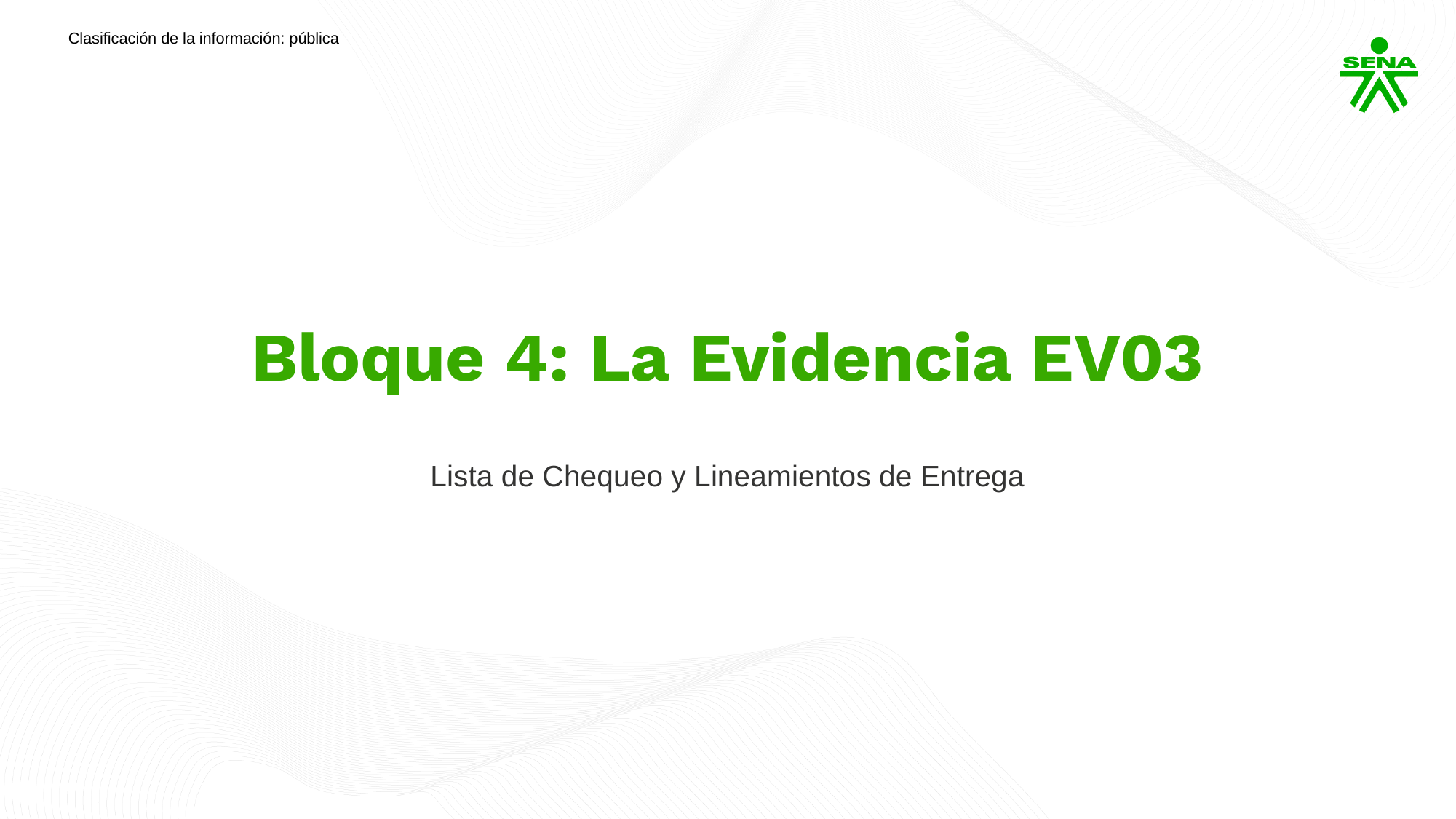

Clasificación de la información: pública
Bloque 4: La Evidencia EV03
Lista de Chequeo y Lineamientos de Entrega